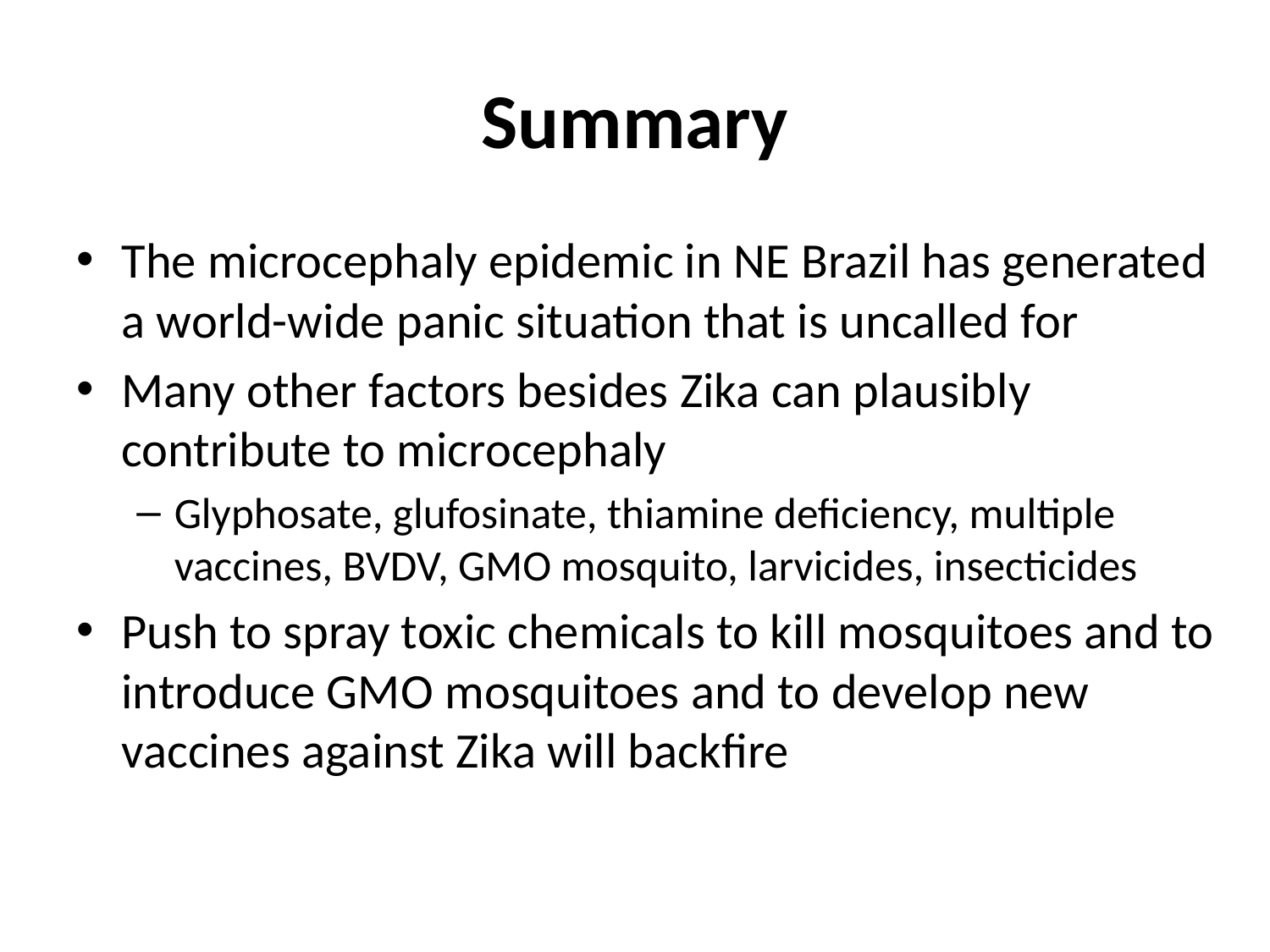

# Summary
The microcephaly epidemic in NE Brazil has generated a world-wide panic situation that is uncalled for
Many other factors besides Zika can plausibly contribute to microcephaly
Glyphosate, glufosinate, thiamine deficiency, multiple vaccines, BVDV, GMO mosquito, larvicides, insecticides
Push to spray toxic chemicals to kill mosquitoes and to introduce GMO mosquitoes and to develop new vaccines against Zika will backfire